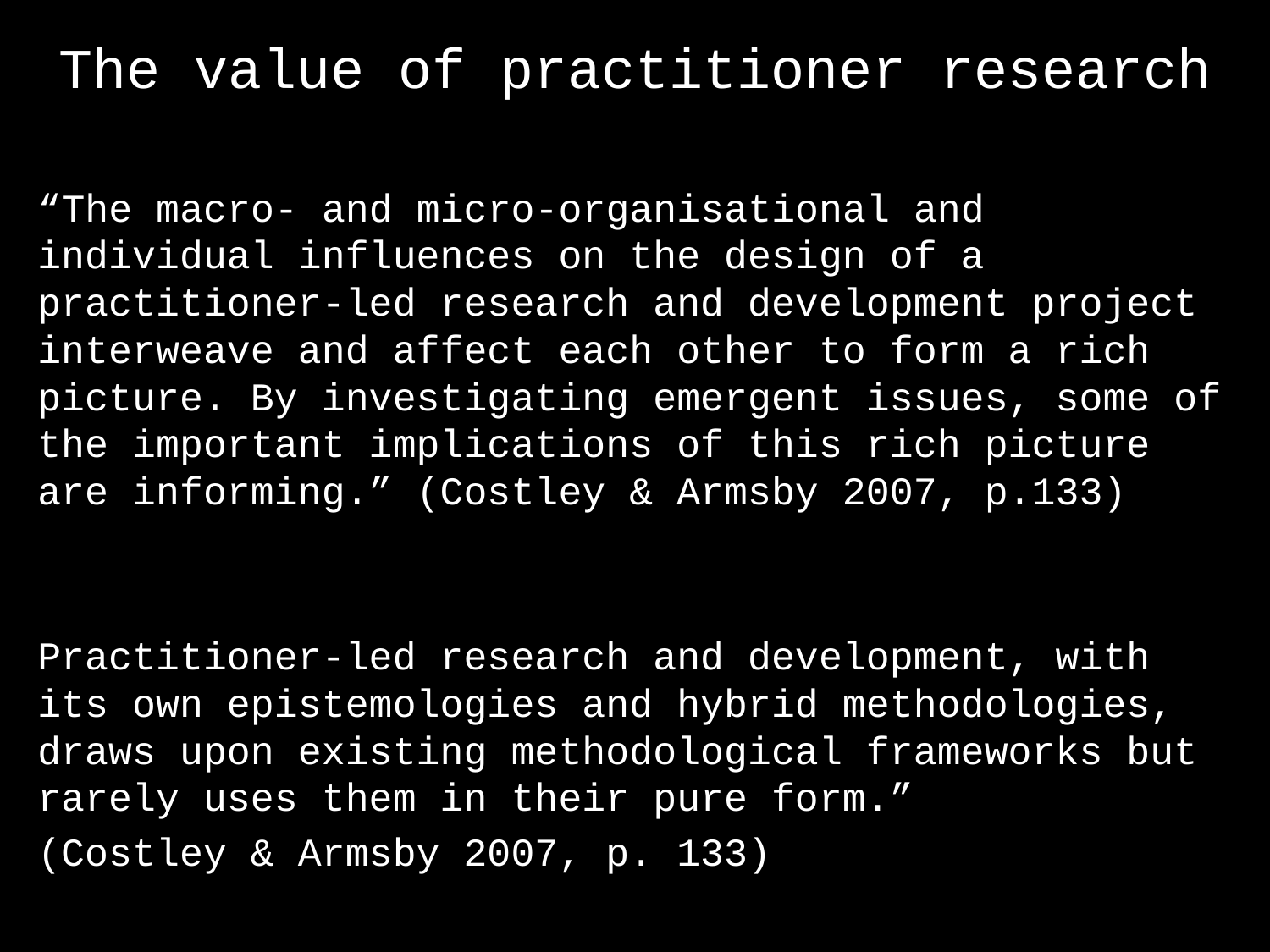

# The value of practitioner research
“The macro- and micro-organisational and individual influences on the design of a practitioner-led research and development project interweave and affect each other to form a rich picture. By investigating emergent issues, some of the important implications of this rich picture are informing.” (Costley & Armsby 2007, p.133)

Practitioner-led research and development, with its own epistemologies and hybrid methodologies, draws upon existing methodological frameworks but rarely uses them in their pure form.”
(Costley & Armsby 2007, p. 133)